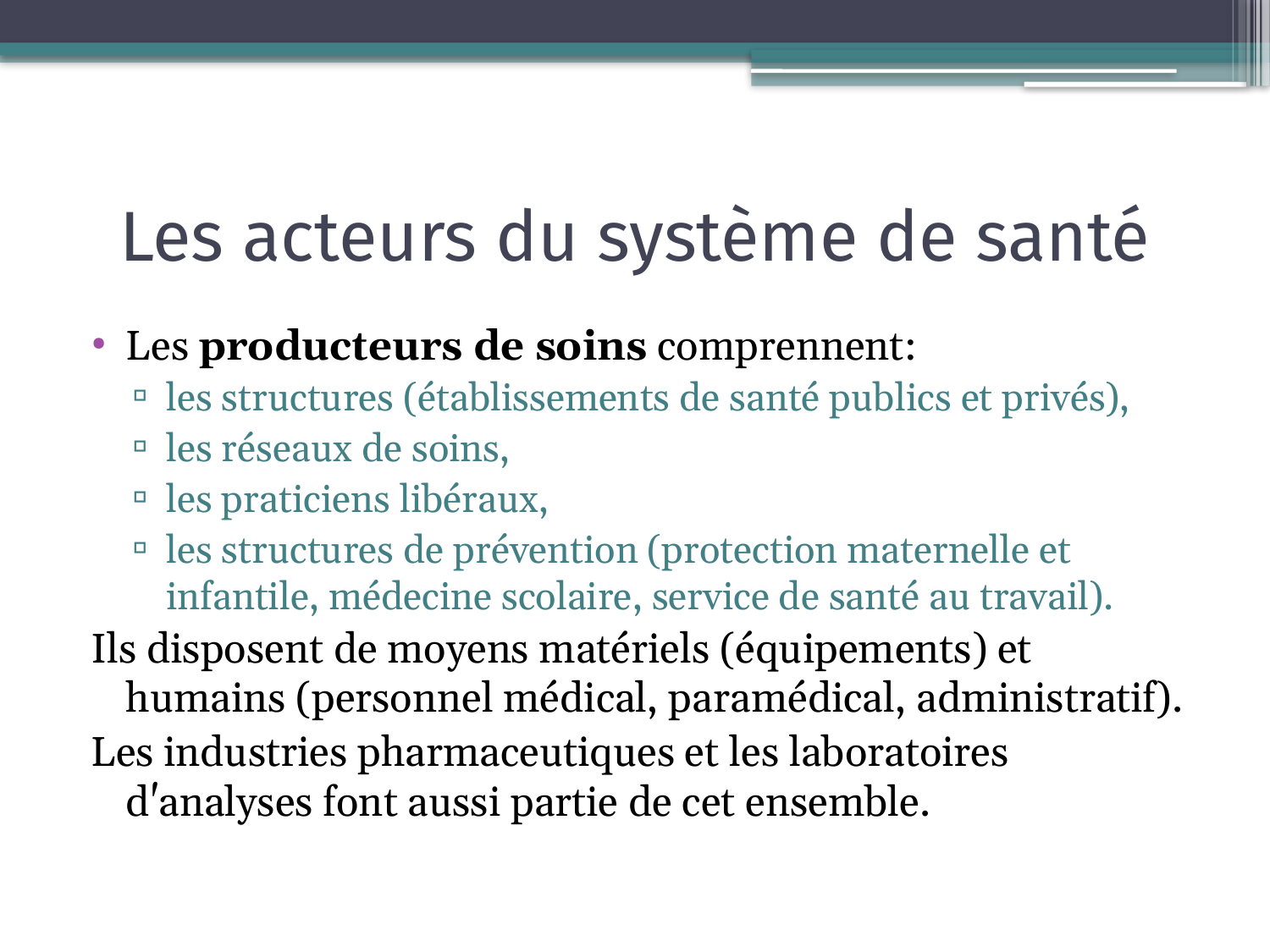

# Les acteurs du système de santé
Les producteurs de soins comprennent:
les structures (établissements de santé publics et privés),
les réseaux de soins,
les praticiens libéraux,
les structures de prévention (protection maternelle et infantile, médecine scolaire, service de santé au travail).
Ils disposent de moyens matériels (équipements) et humains (personnel médical, paramédical, administratif).
Les industries pharmaceutiques et les laboratoires d'analyses font aussi partie de cet ensemble.